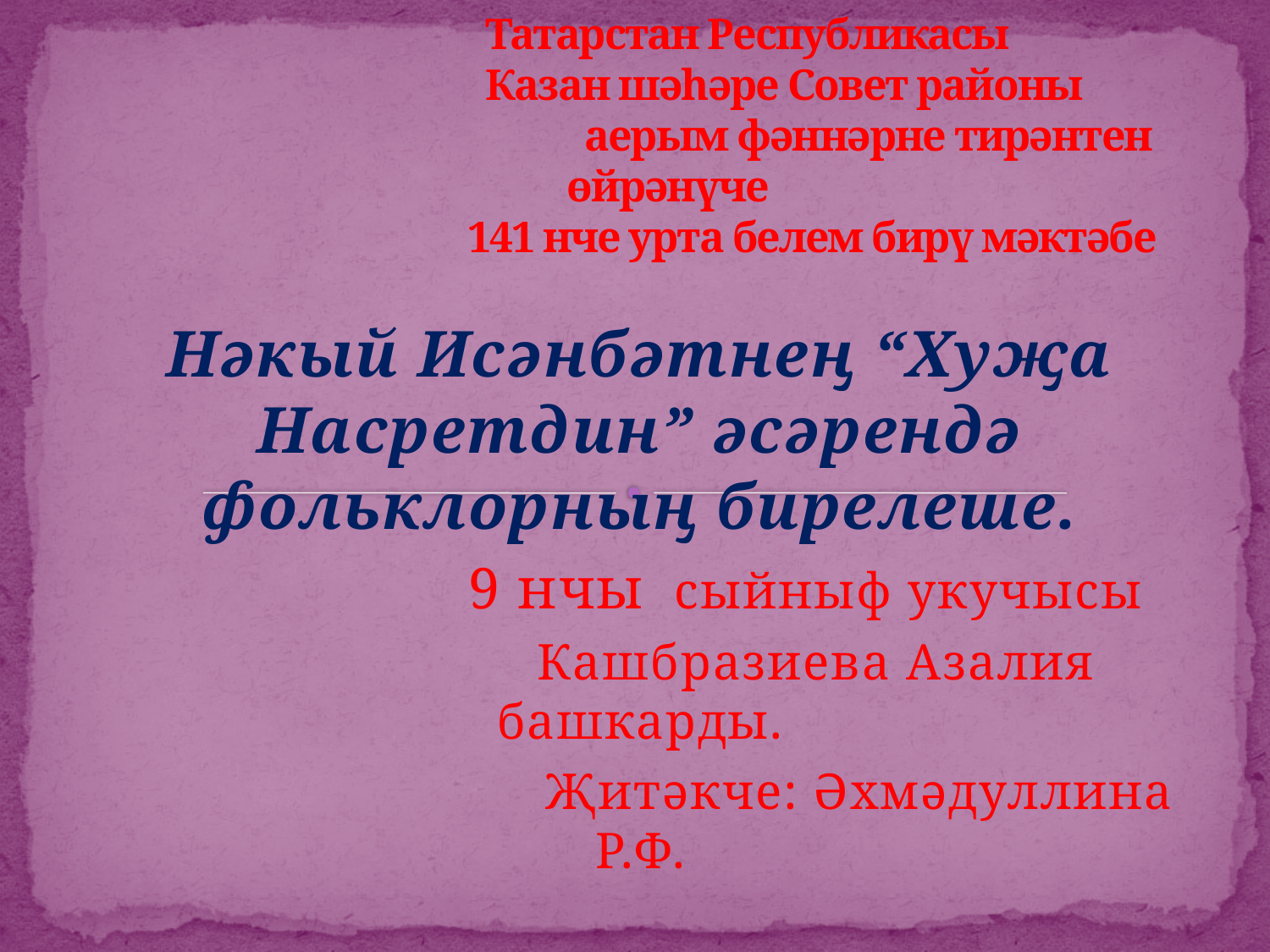

# Татарстан Республикасы Казан шәһәре Совет районы аерым фәннәрне тирәнтен өйрәнүче 141 нче урта белем бирү мәктәбе
Нәкый Исәнбәтнең “Хуҗа Насретдин” әсәрендә фольклорның бирелеше.
                      9 нчы  сыйныф укучысы
                        Кашбразиева Азалия башкарды.
                              Җитәкче: Әхмәдуллина Р.Ф.